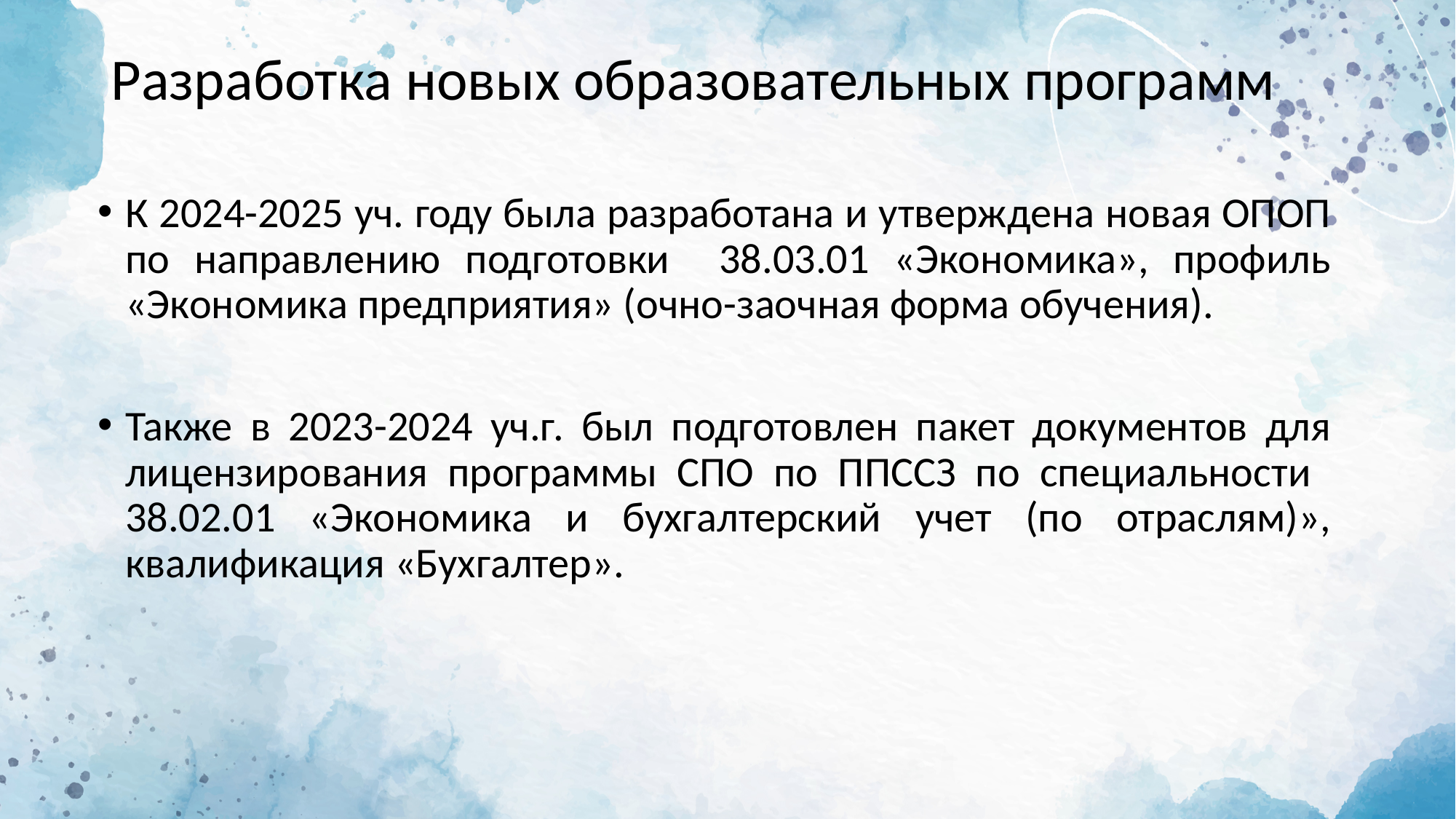

# Разработка новых образовательных программ
К 2024-2025 уч. году была разработана и утверждена новая ОПОП по направлению подготовки  38.03.01 «Экономика», профиль «Экономика предприятия» (очно-заочная форма обучения).

Также в 2023-2024 уч.г. был подготовлен пакет документов для лицензирования программы СПО по ППССЗ по специальности  38.02.01 «Экономика и бухгалтерский учет (по отраслям)», квалификация «Бухгалтер».